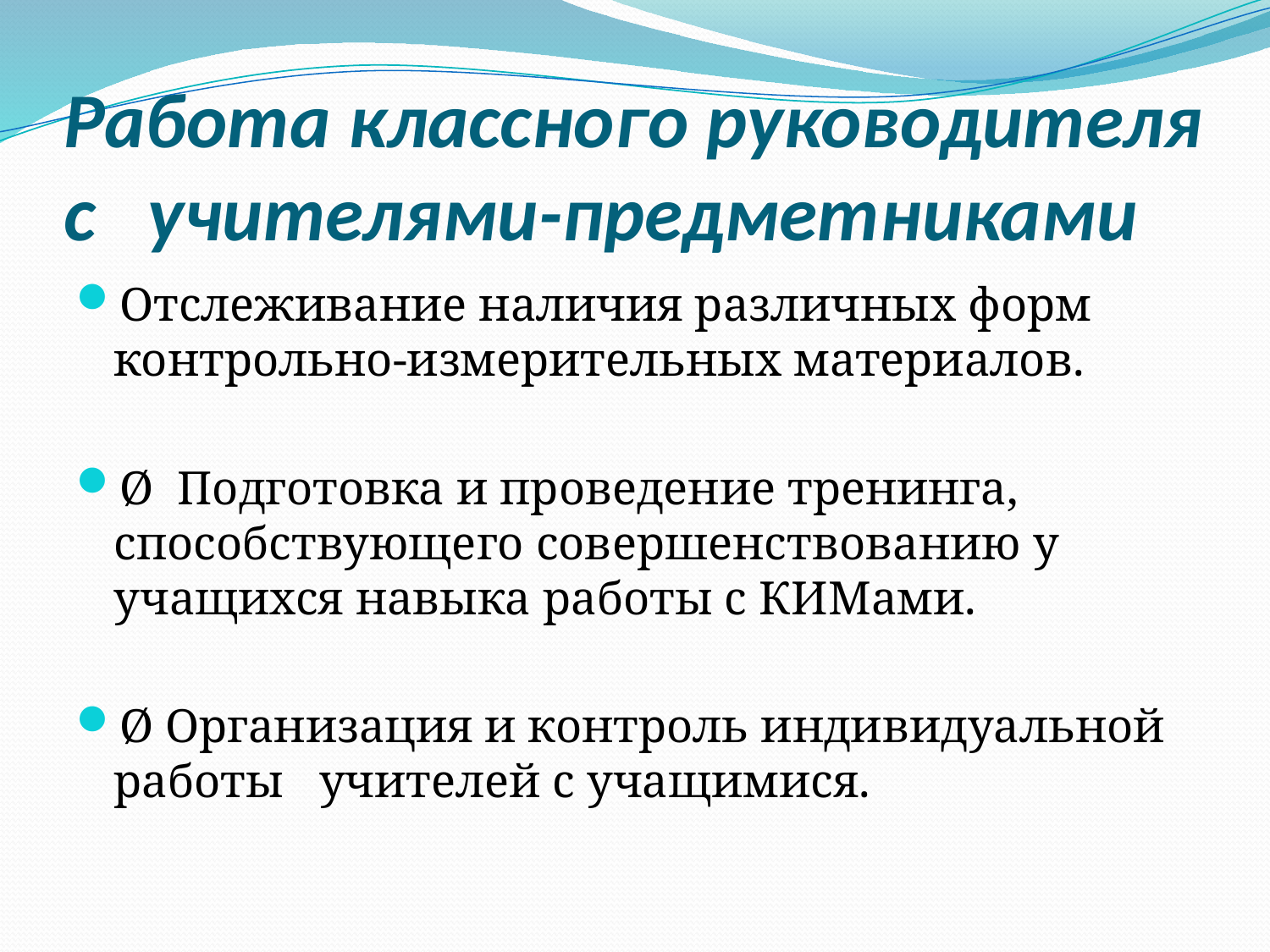

# Работа классного руководителя с   учителями-предметниками
Отслеживание наличия различных форм контрольно-измерительных материалов.

Ø  Подготовка и проведение тренинга, способствующего совершенствованию у учащихся навыка работы с КИМами.

Ø Организация и контроль индивидуальной работы   учителей с учащимися.